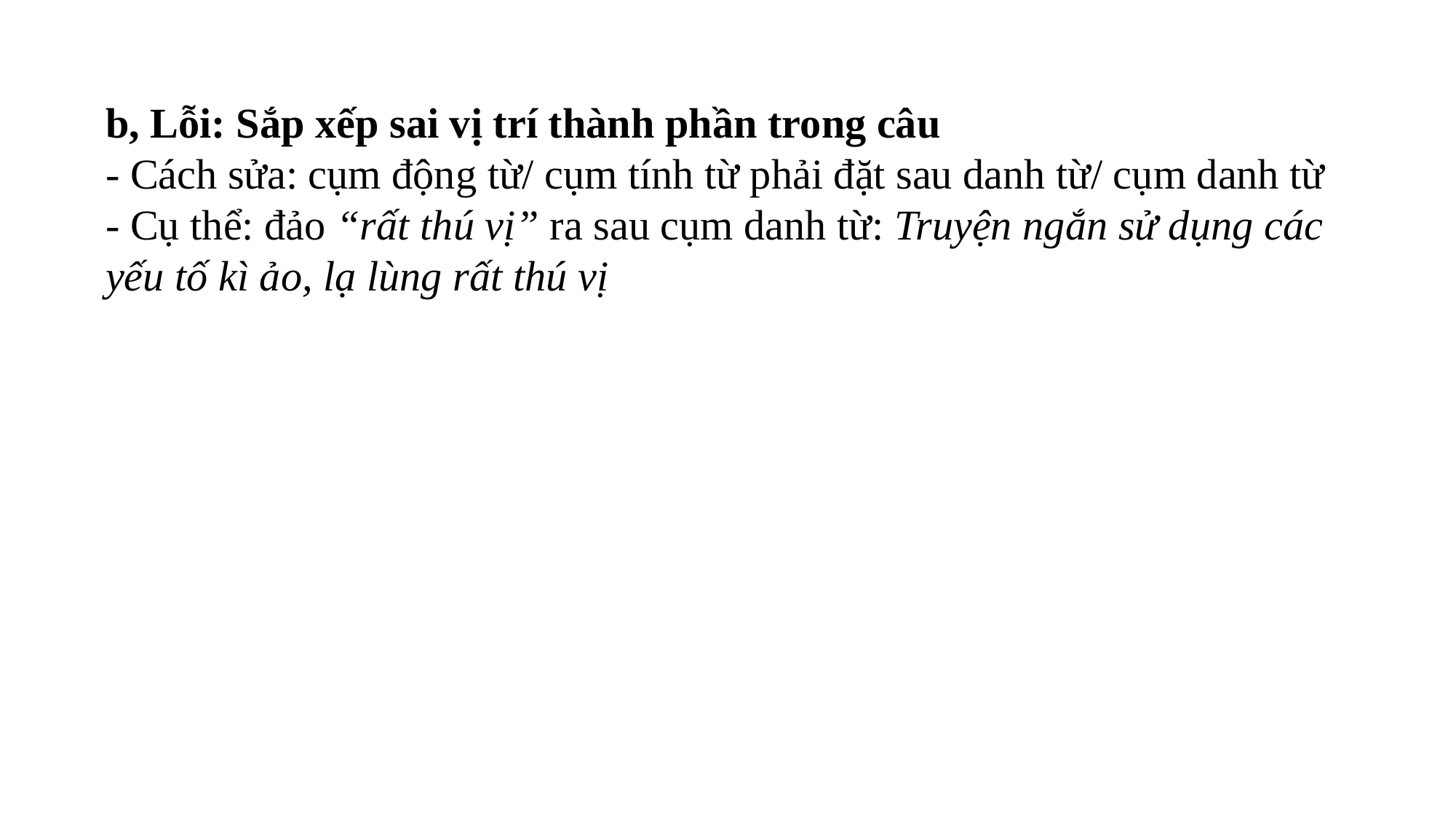

b, Lỗi: Sắp xếp sai vị trí thành phần trong câu
- Cách sửa: cụm động từ/ cụm tính từ phải đặt sau danh từ/ cụm danh từ
- Cụ thể: đảo “rất thú vị” ra sau cụm danh từ: Truyện ngắn sử dụng các yếu tố kì ảo, lạ lùng rất thú vị